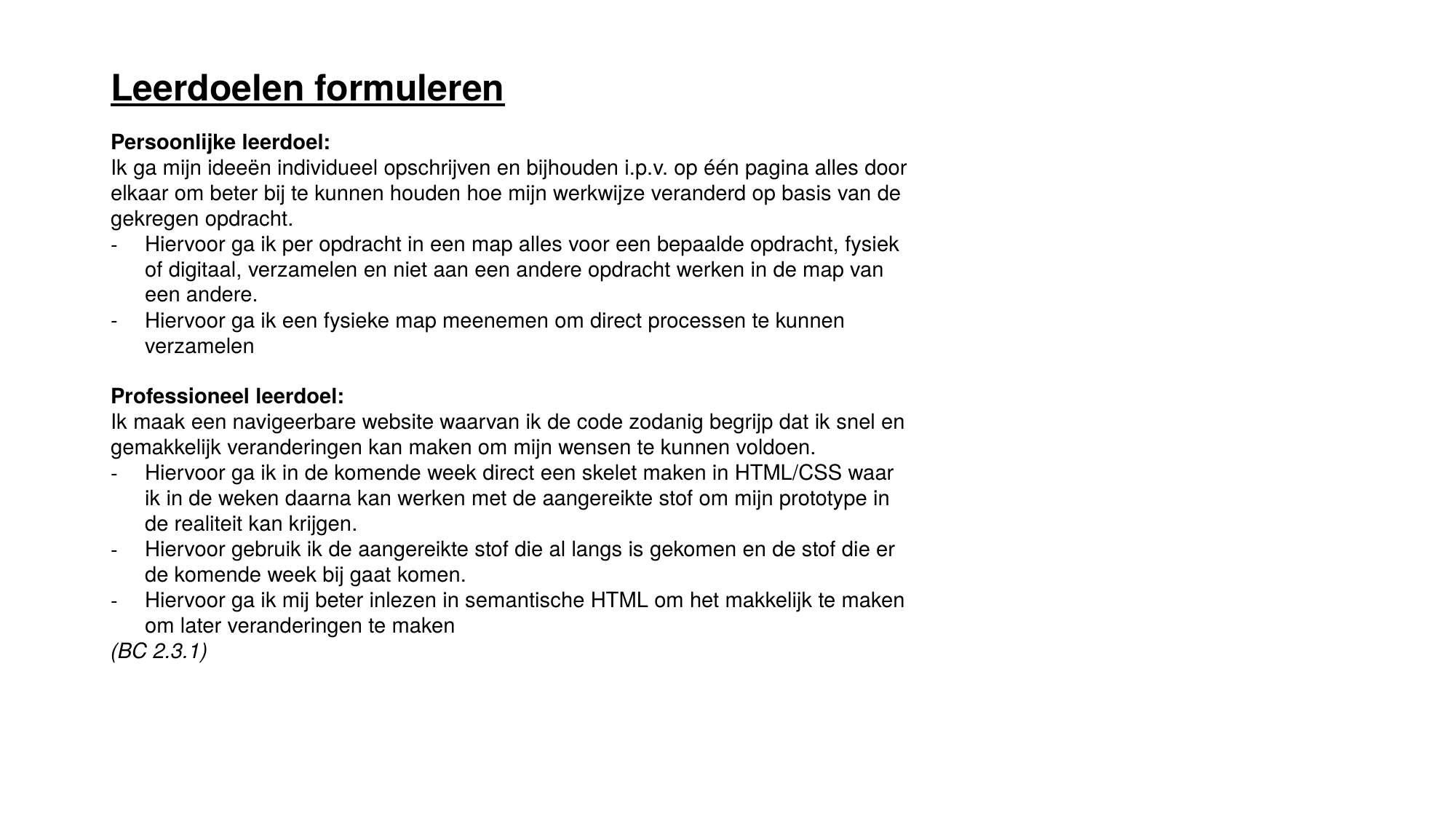

# Leerdoelen formuleren
Persoonlijke leerdoel:
Ik ga mijn ideeën individueel opschrijven en bijhouden i.p.v. op één pagina alles door elkaar om beter bij te kunnen houden hoe mijn werkwijze veranderd op basis van de gekregen opdracht.
Hiervoor ga ik per opdracht in een map alles voor een bepaalde opdracht, fysiek of digitaal, verzamelen en niet aan een andere opdracht werken in de map van een andere.
Hiervoor ga ik een fysieke map meenemen om direct processen te kunnen verzamelen

Professioneel leerdoel:
Ik maak een navigeerbare website waarvan ik de code zodanig begrijp dat ik snel en gemakkelijk veranderingen kan maken om mijn wensen te kunnen voldoen.
Hiervoor ga ik in de komende week direct een skelet maken in HTML/CSS waar ik in de weken daarna kan werken met de aangereikte stof om mijn prototype in de realiteit kan krijgen.
Hiervoor gebruik ik de aangereikte stof die al langs is gekomen en de stof die er de komende week bij gaat komen.
Hiervoor ga ik mij beter inlezen in semantische HTML om het makkelijk te maken om later veranderingen te maken
(BC 2.3.1)